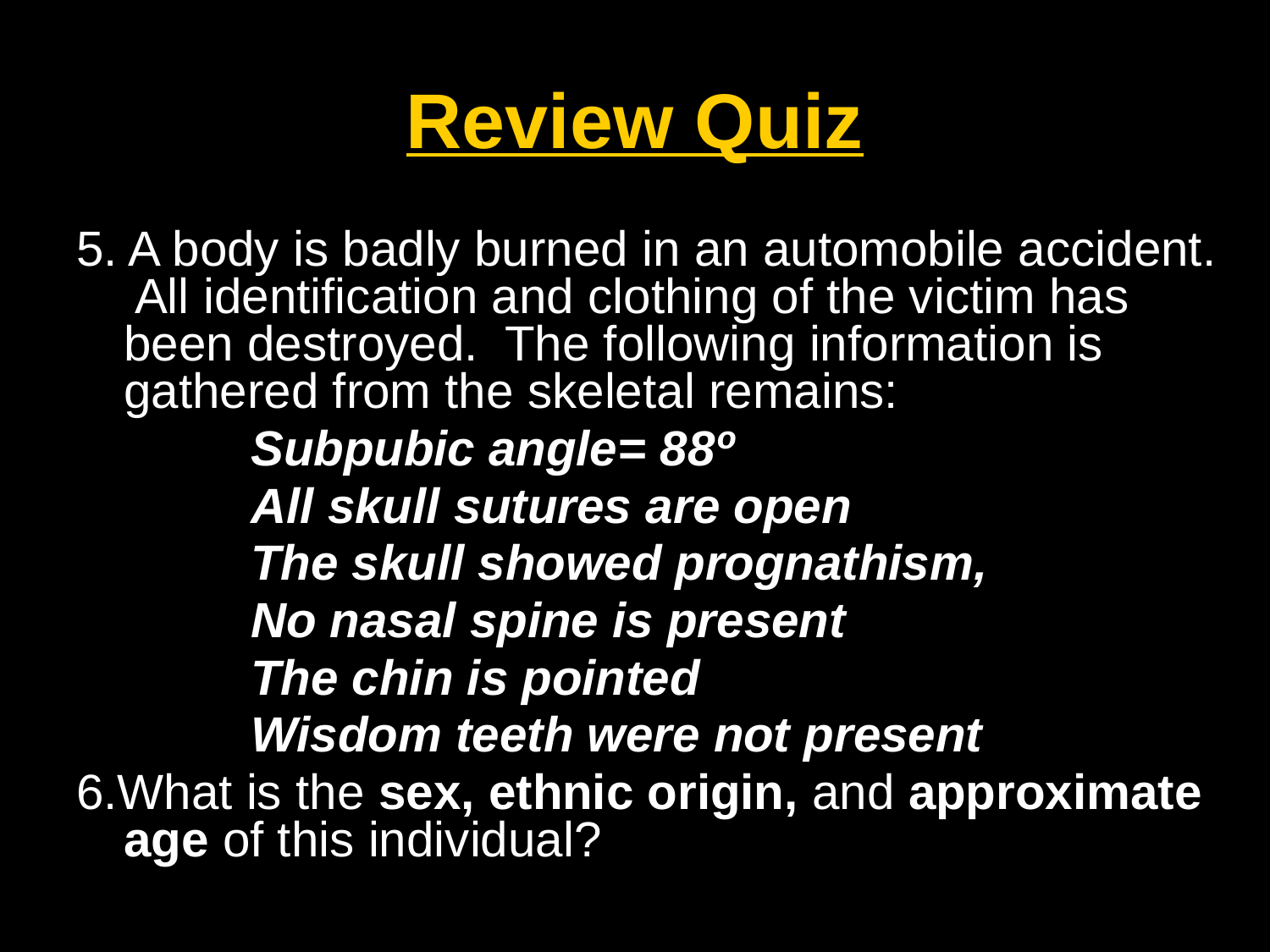

# Review Quiz
5. A body is badly burned in an automobile accident.  All identification and clothing of the victim has been destroyed.  The following information is gathered from the skeletal remains:
		Subpubic angle= 88º
		All skull sutures are open
		The skull showed prognathism,
		No nasal spine is present
		The chin is pointed
		Wisdom teeth were not present
6.What is the sex, ethnic origin, and approximate age of this individual?